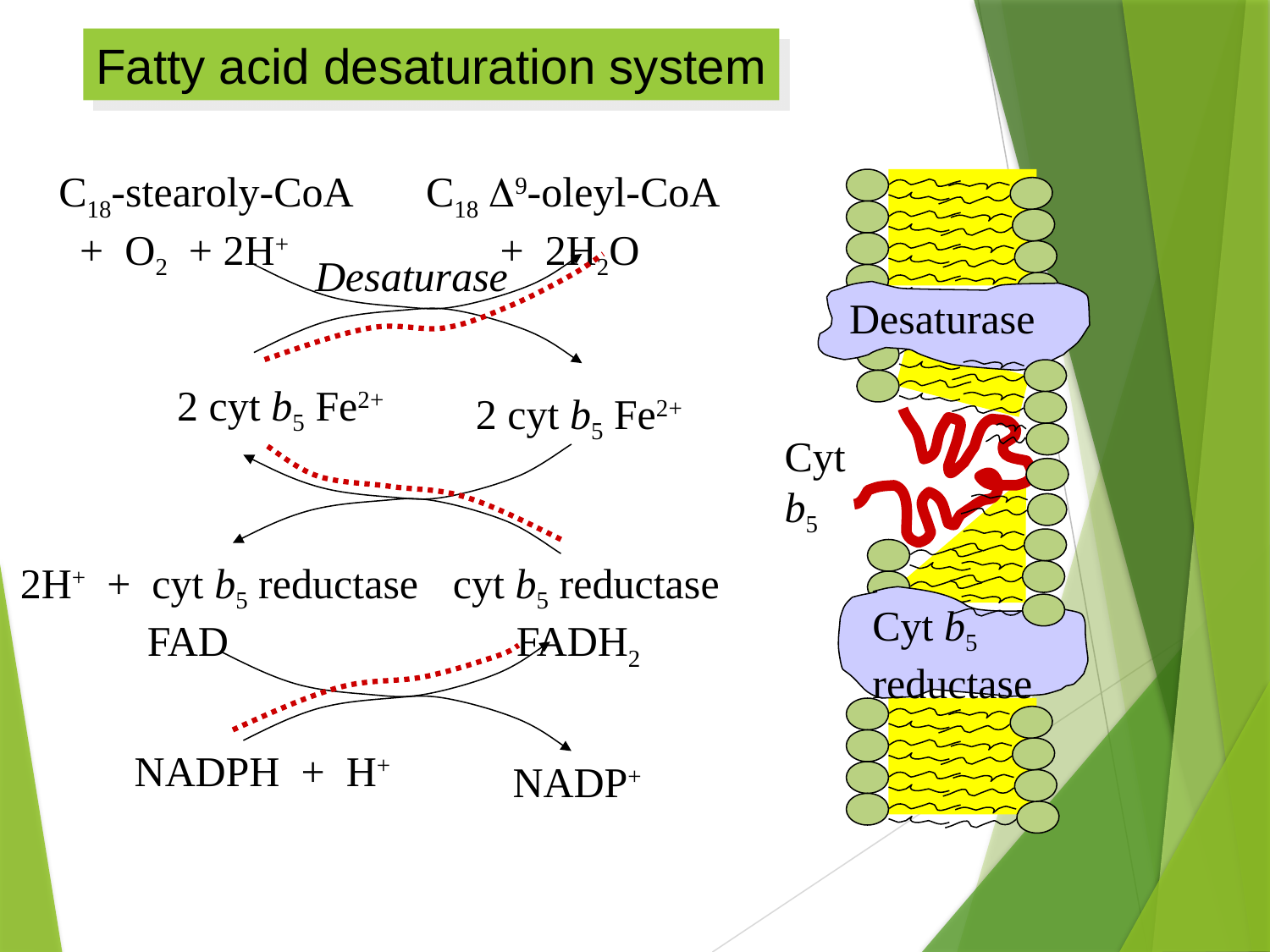

Fatty acid desaturation system
C18-stearoly-CoA
  +  O2  + 2H+
C18 Δ9-oleyl-CoA
       +  2H2O

Desaturase

Desaturase

2 cyt b5 Fe2+
2 cyt b5 Fe2+

Cyt b5

2H+  +  cyt b5 reductase
	FAD
cyt b5 reductase
      FADH2

Cyt b5
reductase

NADPH  +  H+
NADP+